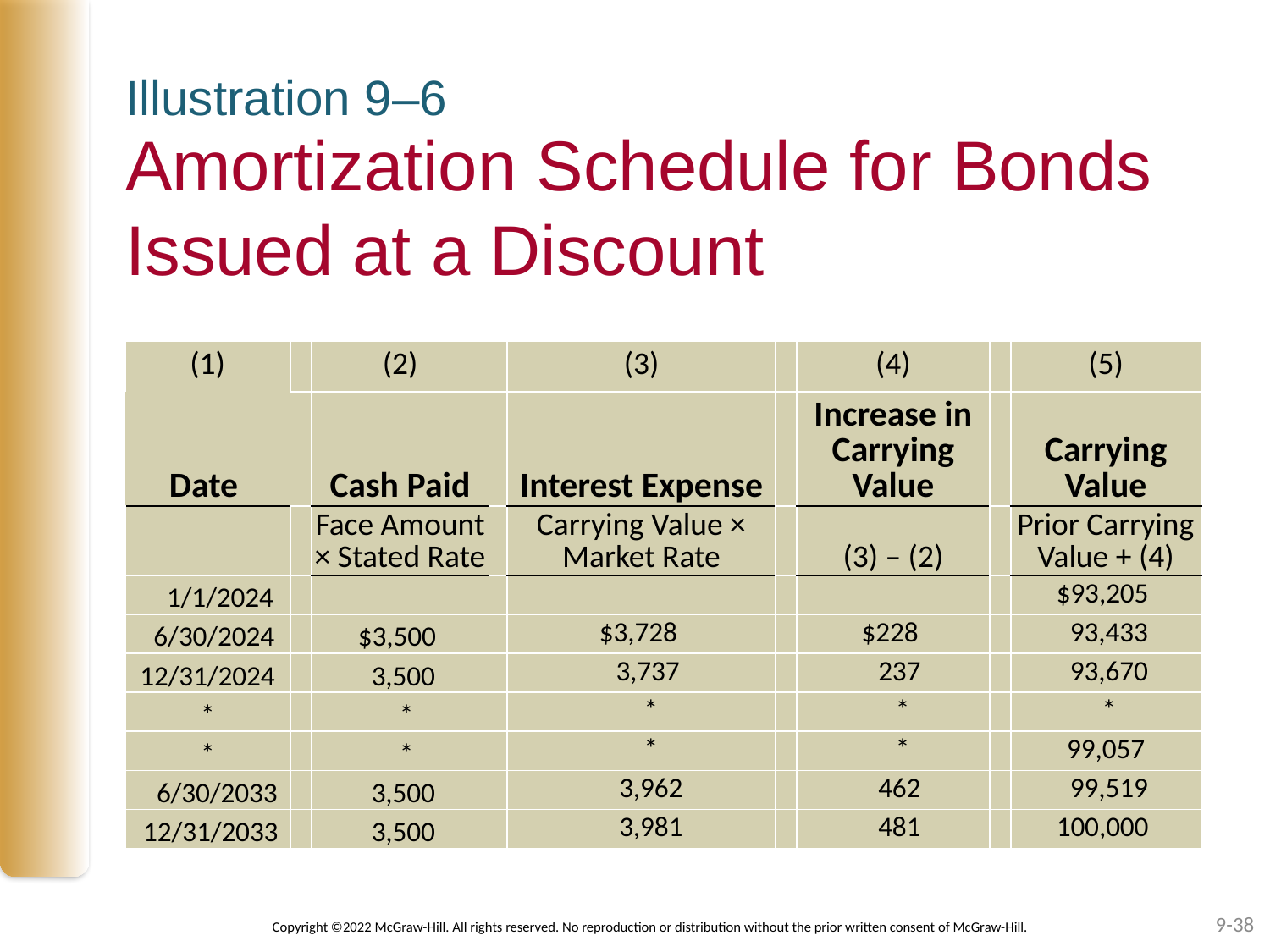

# Illustration 9–6
Amortization Schedule for Bonds Issued at a Discount
| (1) |  | (2) |  | (3) |  | (4) |  | (5) |
| --- | --- | --- | --- | --- | --- | --- | --- | --- |
| Date |  | Cash Paid |  | Interest Expense |  | Increase in Carrying Value |  | Carrying Value |
|  |  | Face Amount × Stated Rate |  | Carrying Value × Market Rate |  | (3) – (2) |  | Prior Carrying Value + (4) |
| 1/1/2024 |  |  |  |  |  |  |  | $93,205 |
| 6/30/2024 |  | $3,500 |  | $3,728 |  | $228 |  | 93,433 |
| 12/31/2024 |  | 3,500 |  | 3,737 |  | 237 |  | 93,670 |
| \* |  | \* |  | \* |  | \* |  | \* |
| \* |  | \* |  | \* |  | \* |  | 99,057 |
| 6/30/2033 |  | 3,500 |  | 3,962 |  | 462 |  | 99,519 |
| 12/31/2033 |  | 3,500 |  | 3,981 |  | 481 |  | 100,000 |
9-38
Copyright ©2022 McGraw-Hill. All rights reserved. No reproduction or distribution without the prior written consent of McGraw-Hill.